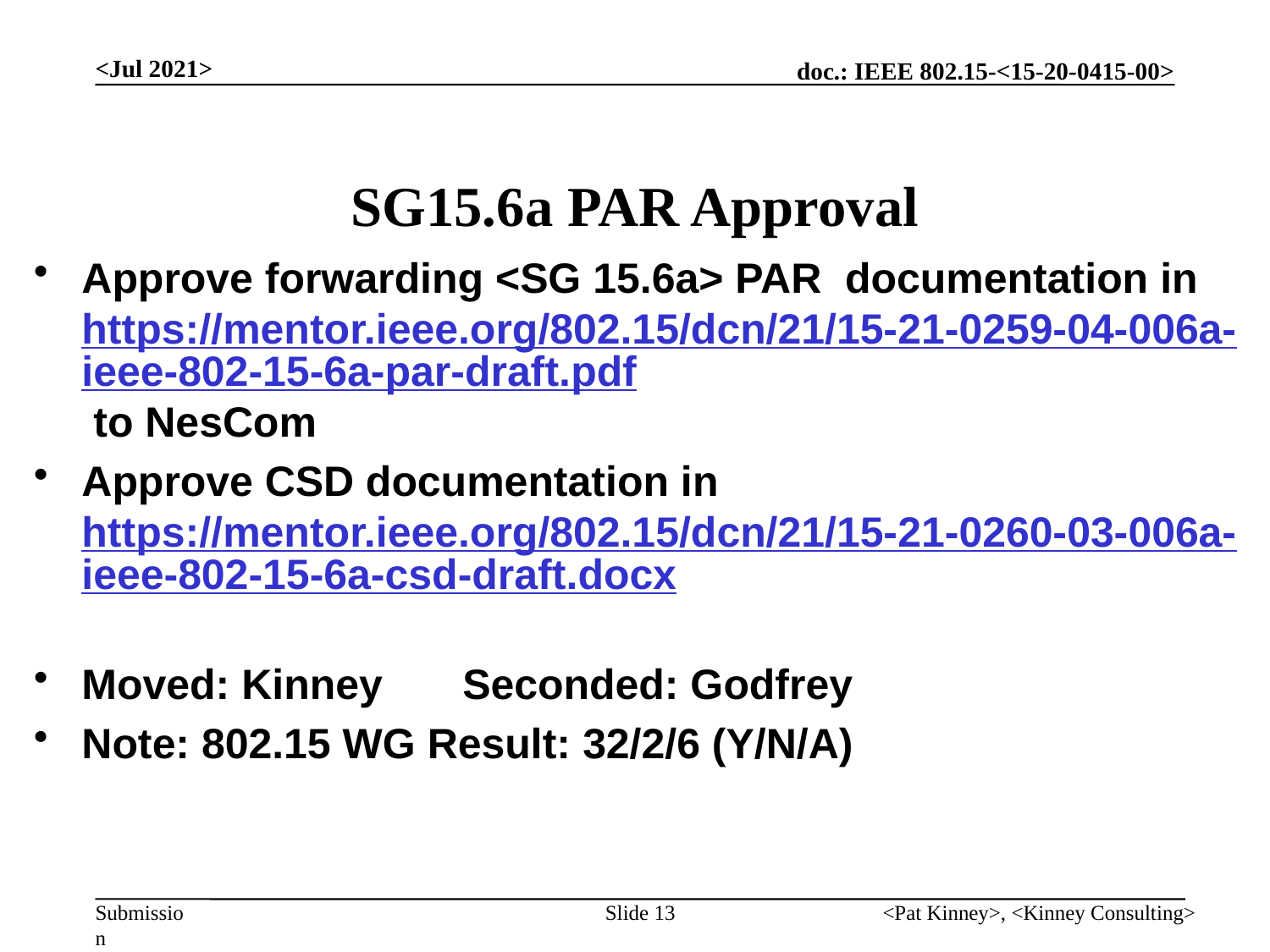

<Jul 2021>
# SG15.6a PAR Approval
Approve forwarding <SG 15.6a> PAR  documentation in https://mentor.ieee.org/802.15/dcn/21/15-21-0259-04-006a-ieee-802-15-6a-par-draft.pdf to NesCom
Approve CSD documentation in https://mentor.ieee.org/802.15/dcn/21/15-21-0260-03-006a-ieee-802-15-6a-csd-draft.docx
Moved: Kinney	Seconded: Godfrey
Note: 802.15 WG Result: 32/2/6 (Y/N/A)
Slide 13
<Pat Kinney>, <Kinney Consulting>